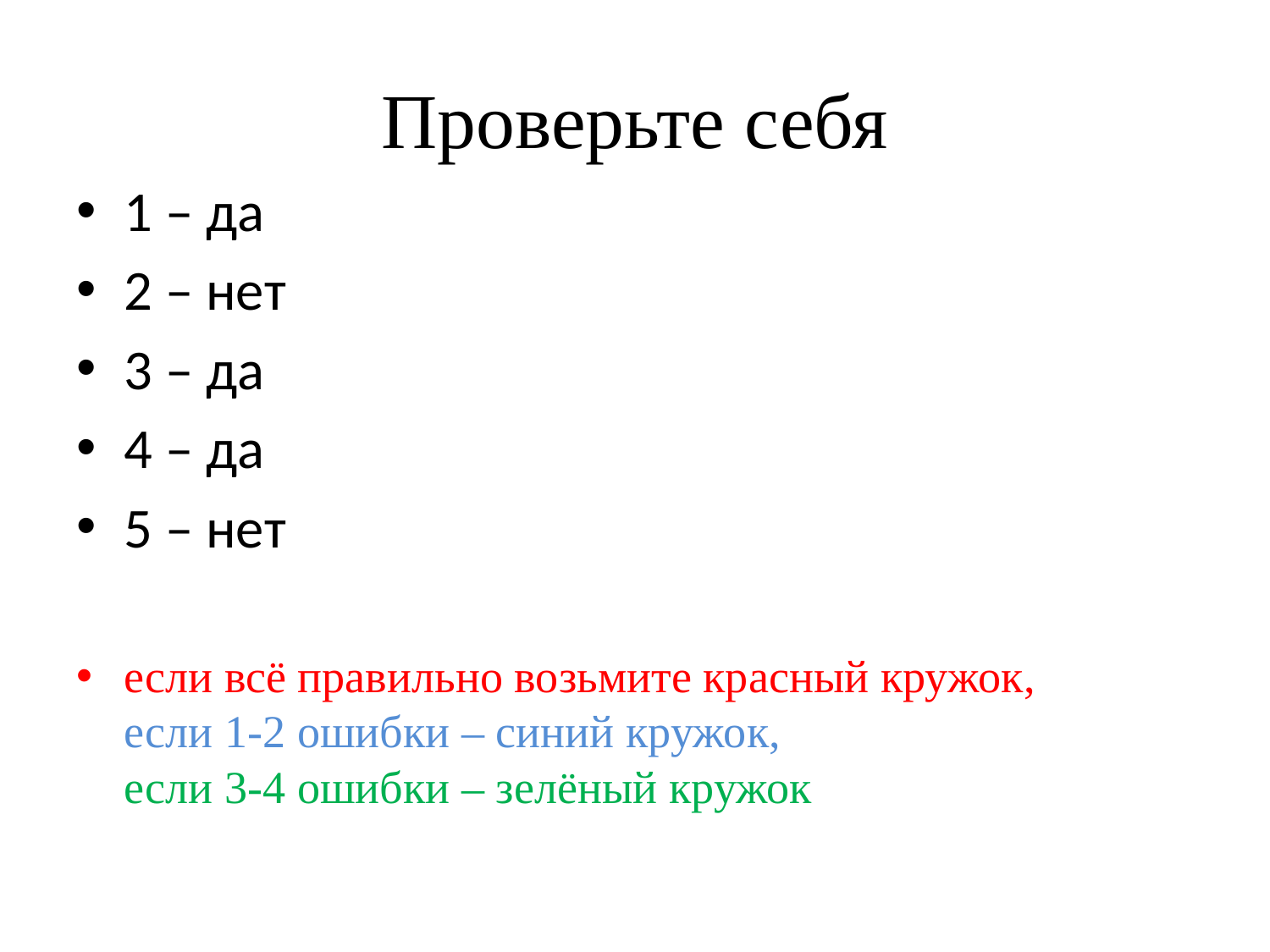

# Проверьте себя
1 – да
2 – нет
3 – да
4 – да
5 – нет

если всё правильно возьмите красный кружок,
если 1-2 ошибки – синий кружок,
если 3-4 ошибки – зелёный кружок